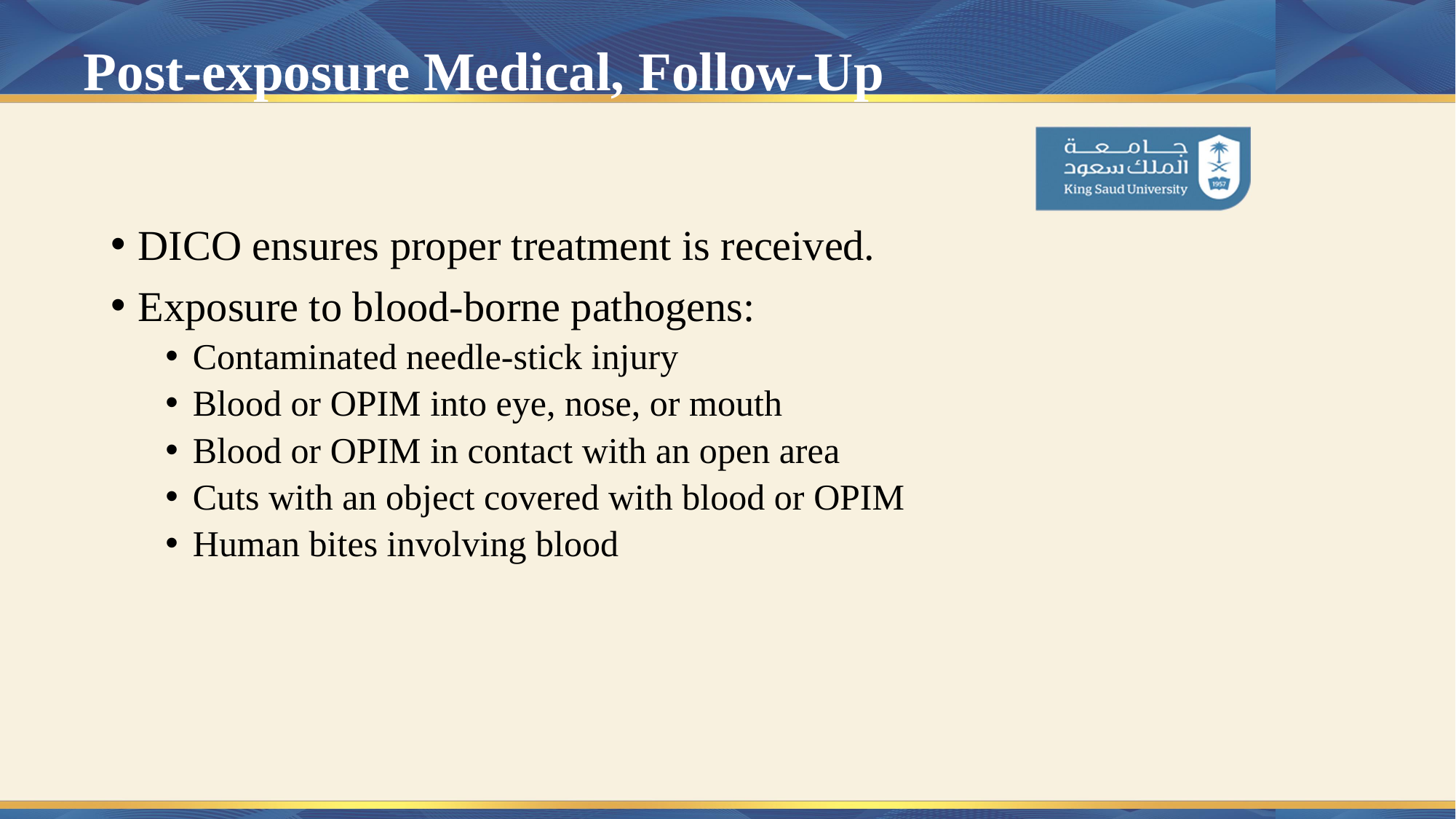

# Post-exposure Medical, Follow-Up
DICO ensures proper treatment is received.
Exposure to blood-borne pathogens:
Contaminated needle-stick injury
Blood or OPIM into eye, nose, or mouth
Blood or OPIM in contact with an open area
Cuts with an object covered with blood or OPIM
Human bites involving blood